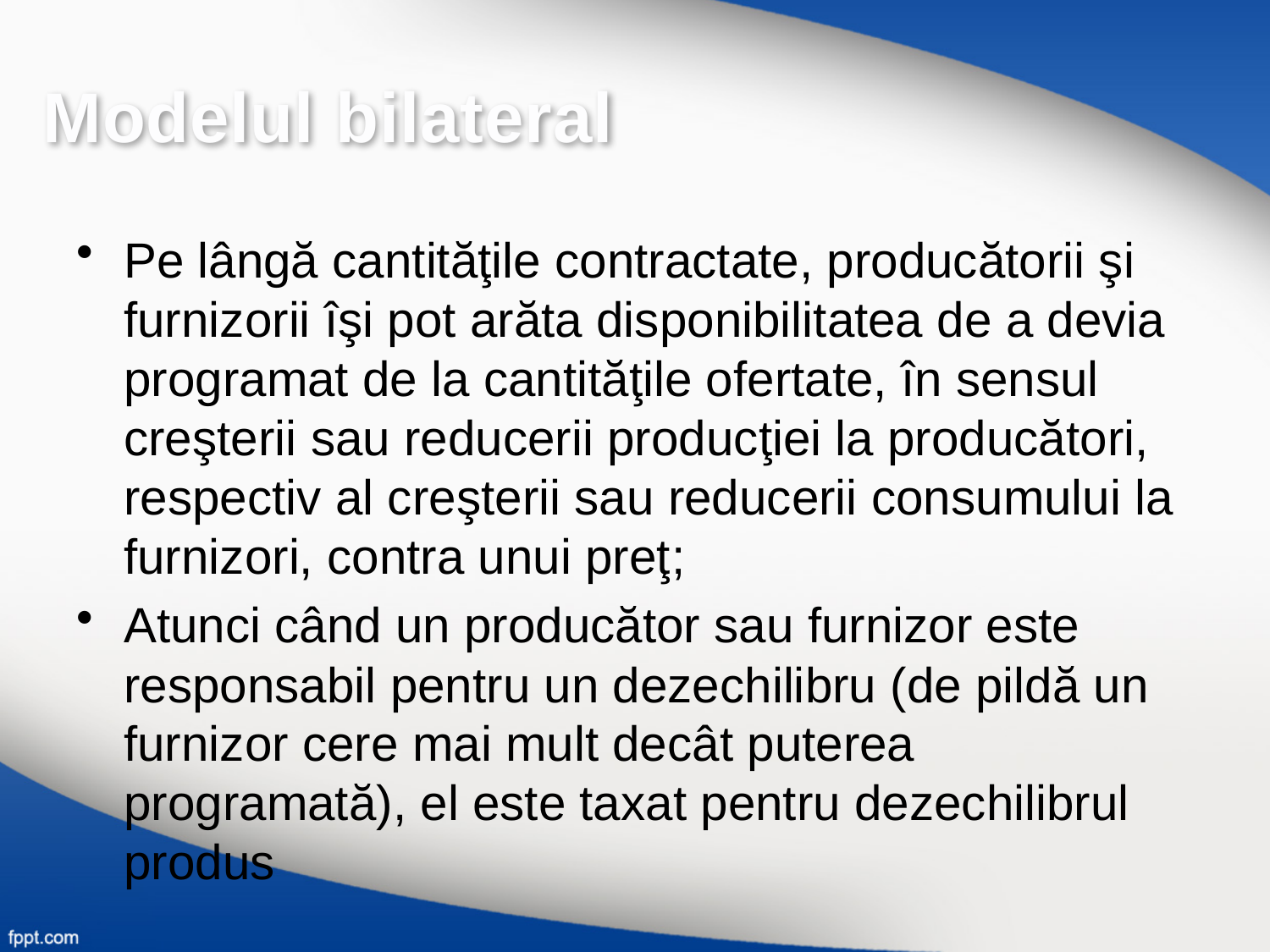

Modelul bilateral
Pe lângă cantităţile contractate, producătorii şi furnizorii îşi pot arăta disponibilitatea de a devia programat de la cantităţile ofertate, în sensul creşterii sau reducerii producţiei la producători, respectiv al creşterii sau reducerii consumului la furnizori, contra unui preţ;
Atunci când un producător sau furnizor este responsabil pentru un dezechilibru (de pildă un furnizor cere mai mult decât puterea programată), el este taxat pentru dezechilibrul produs